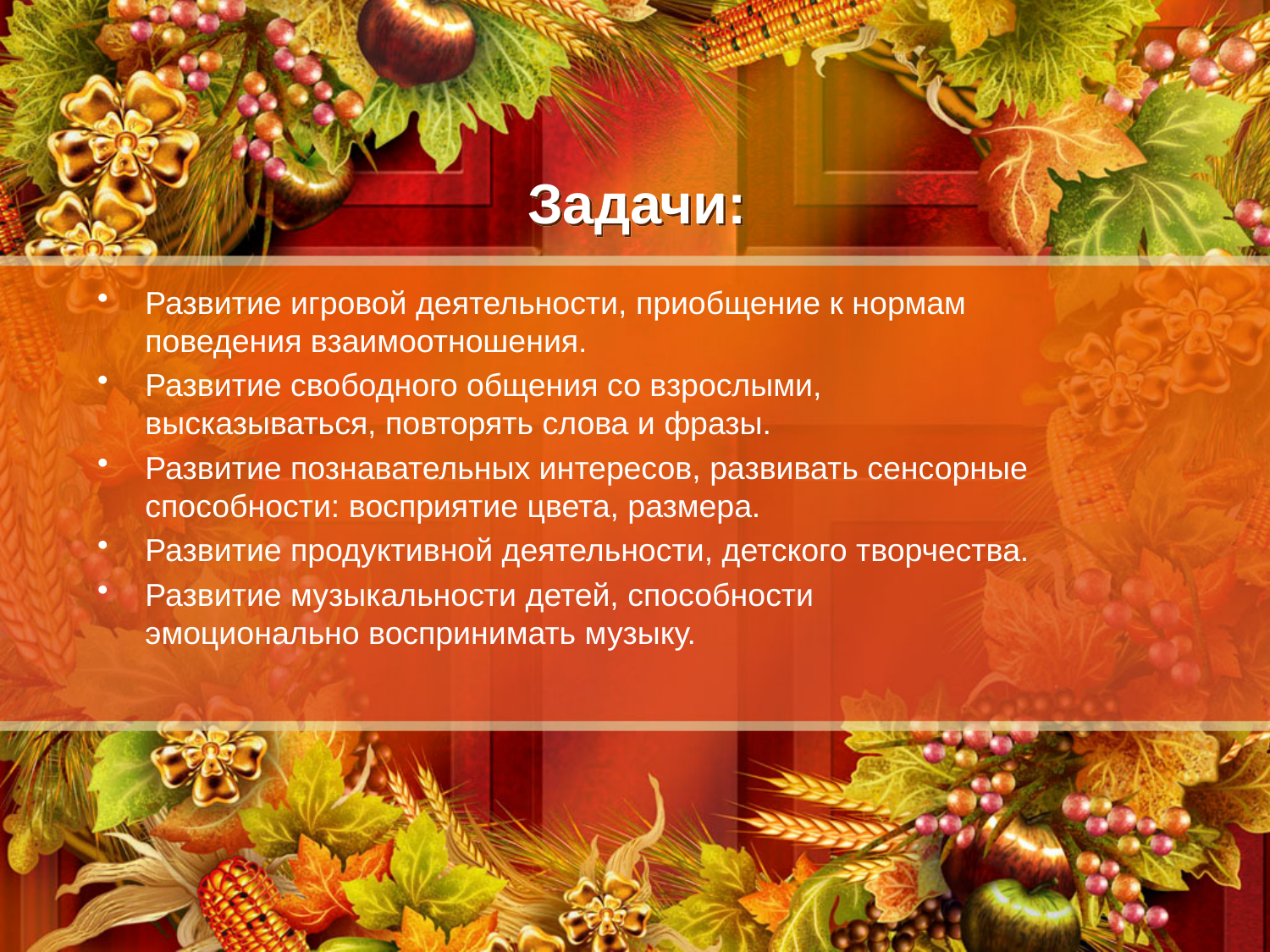

Задачи:
Развитие игровой деятельности, приобщение к нормам поведения взаимоотношения.
Развитие свободного общения со взрослыми, высказываться, повторять слова и фразы.
Развитие познавательных интересов, развивать сенсорные способности: восприятие цвета, размера.
Развитие продуктивной деятельности, детского творчества.
Развитие музыкальности детей, способности эмоционально воспринимать музыку.